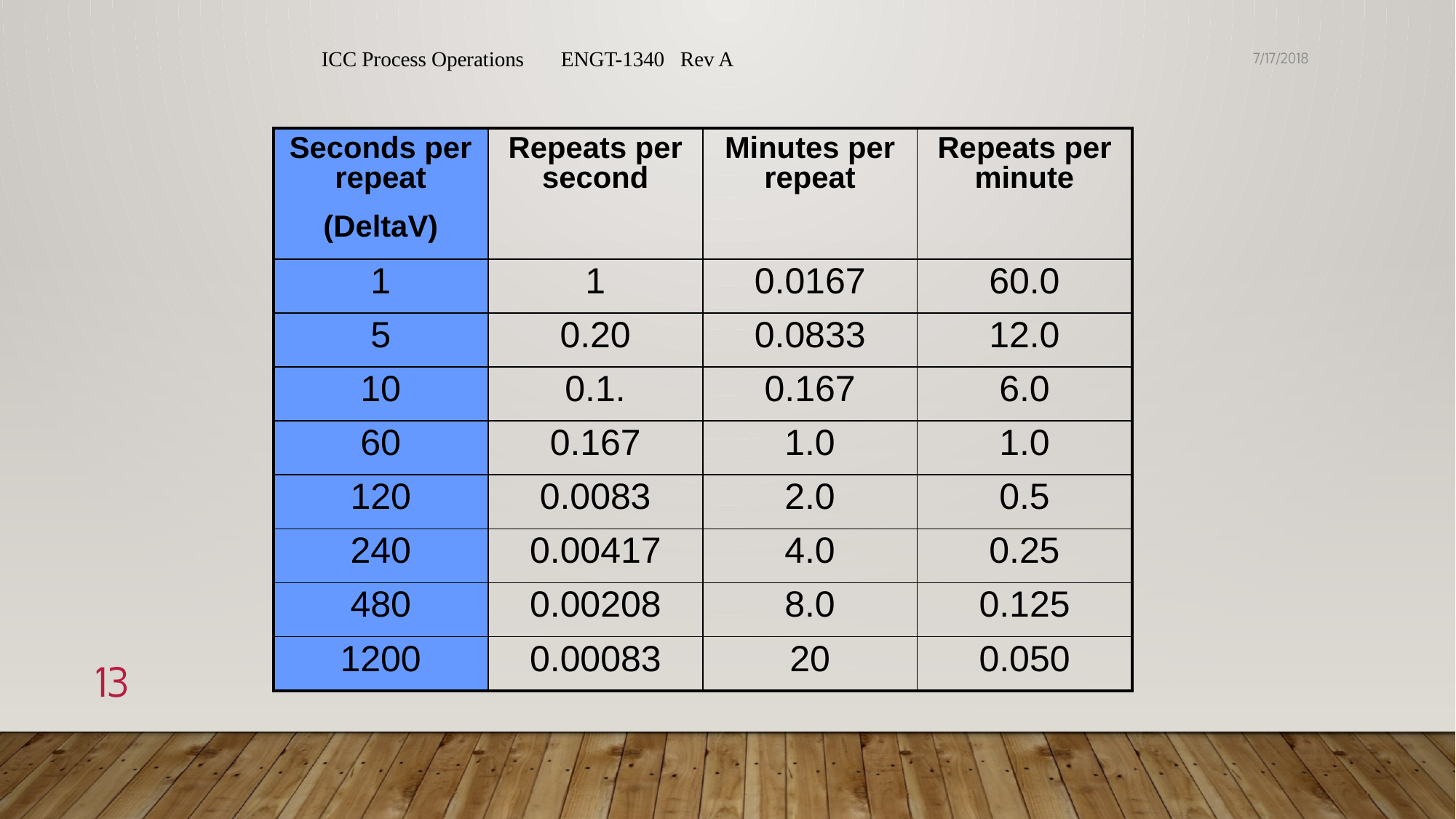

ICC Process Operations       ENGT-1340   Rev A
7/17/2018
| Seconds per repeat (DeltaV) | Repeats per second | Minutes per repeat | Repeats per minute |
| --- | --- | --- | --- |
| 1 | 1 | 0.0167 | 60.0 |
| 5 | 0.20 | 0.0833 | 12.0 |
| 10 | 0.1. | 0.167 | 6.0 |
| 60 | 0.167 | 1.0 | 1.0 |
| 120 | 0.0083 | 2.0 | 0.5 |
| 240 | 0.00417 | 4.0 | 0.25 |
| 480 | 0.00208 | 8.0 | 0.125 |
| 1200 | 0.00083 | 20 | 0.050 |
13